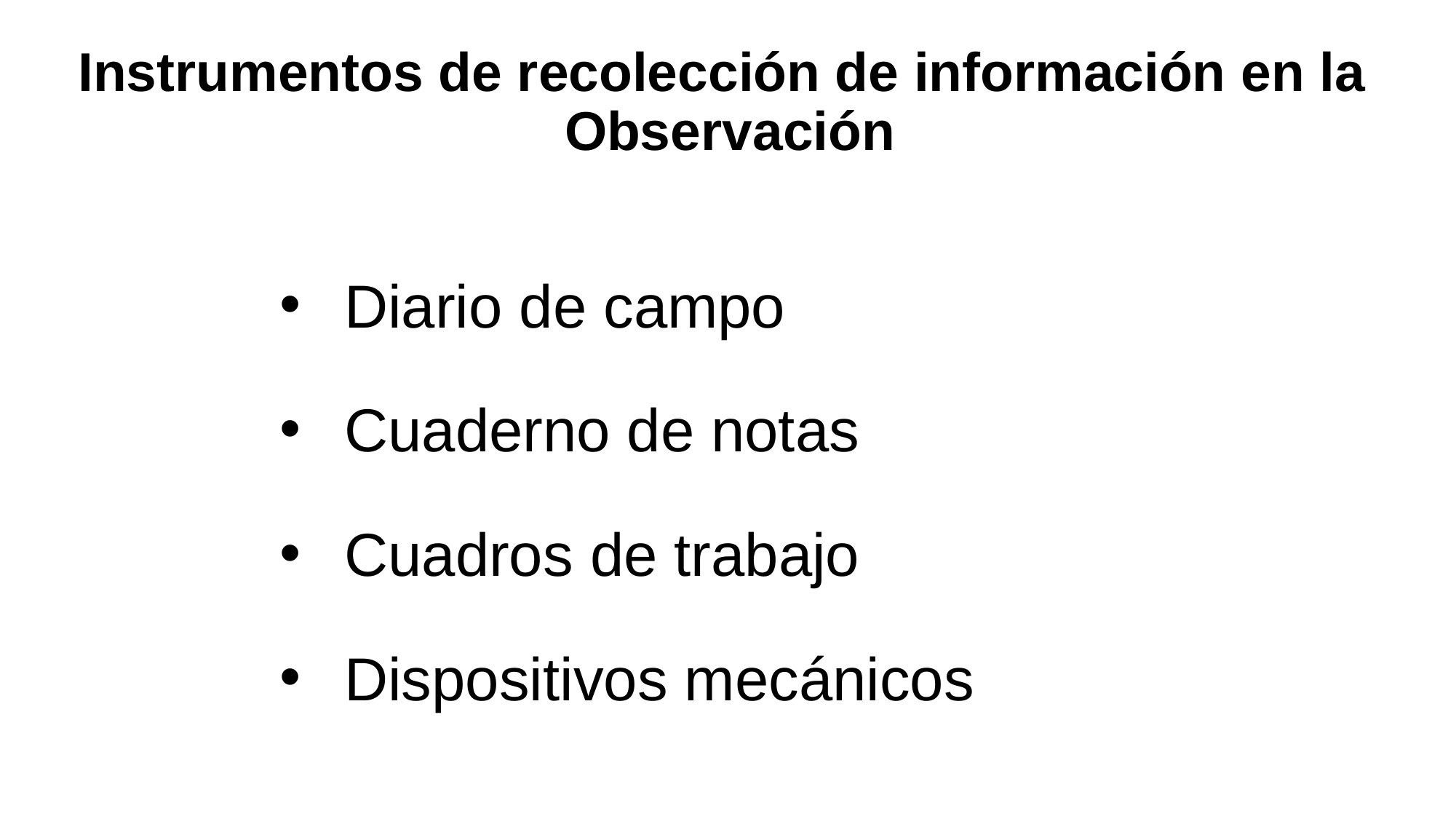

# Instrumentos de recolección de información en la  Observación
Diario de campo
Cuaderno de notas
Cuadros de trabajo
Dispositivos mecánicos